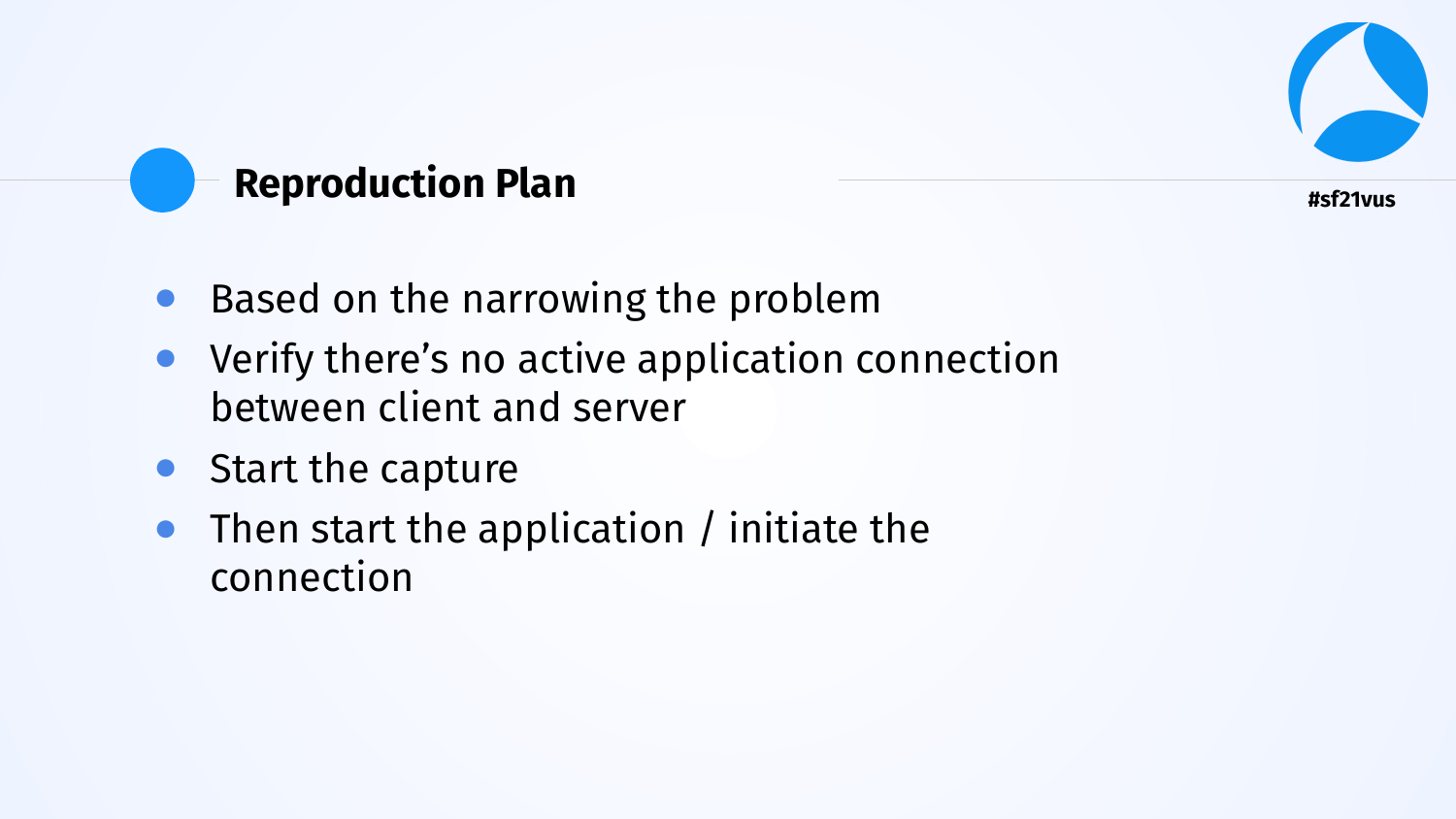

# Reproduction Plan
Based on the narrowing the problem
Verify there’s no active application connection between client and server
Start the capture
Then start the application / initiate the connection